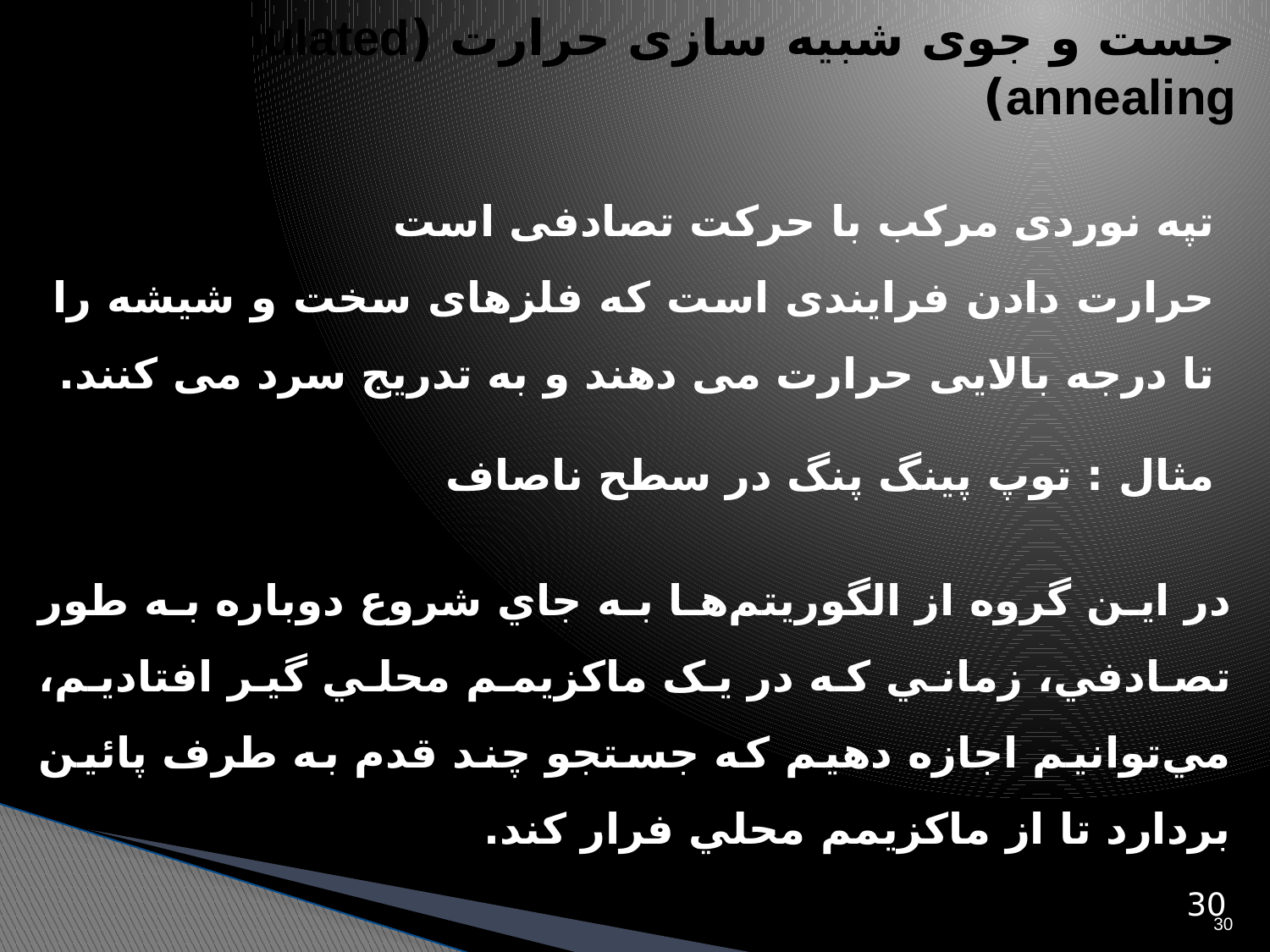

# جست و جوی شبیه سازی حرارت (Simulated annealing)
تپه نوردی مرکب با حرکت تصادفی است
حرارت دادن فرایندی است که فلزهای سخت و شیشه را تا درجه بالایی حرارت می دهند و به تدریج سرد می کنند.

مثال : توپ پینگ پنگ در سطح ناصاف
در اين گروه از الگوريتم‌ها به جاي شروع دوباره به طور تصادفي، زماني که در يک ماکزيمم محلي گير افتاديم، مي‌توانيم اجازه دهيم که جستجو چند قدم به طرف پائين بردارد تا از ماکزيمم محلي فرار کند.
30